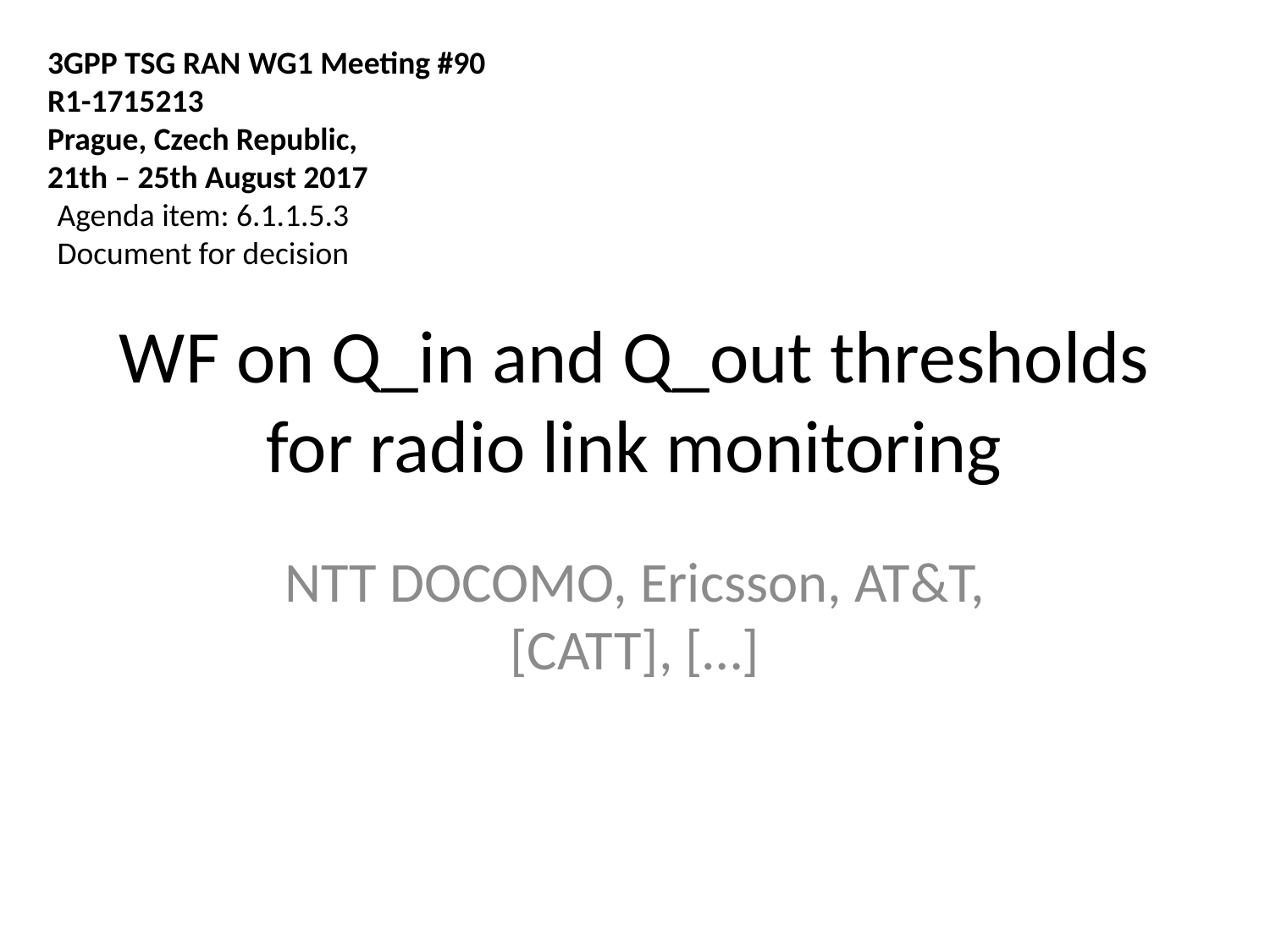

3GPP TSG RAN WG1 Meeting #90		　　　　　　　　　　　　　　R1-1715213
Prague, Czech Republic,
21th – 25th August 2017
Agenda item: 6.1.1.5.3
Document for decision
# WF on Q_in and Q_out thresholds for radio link monitoring
NTT DOCOMO, Ericsson, AT&T, [CATT], […]